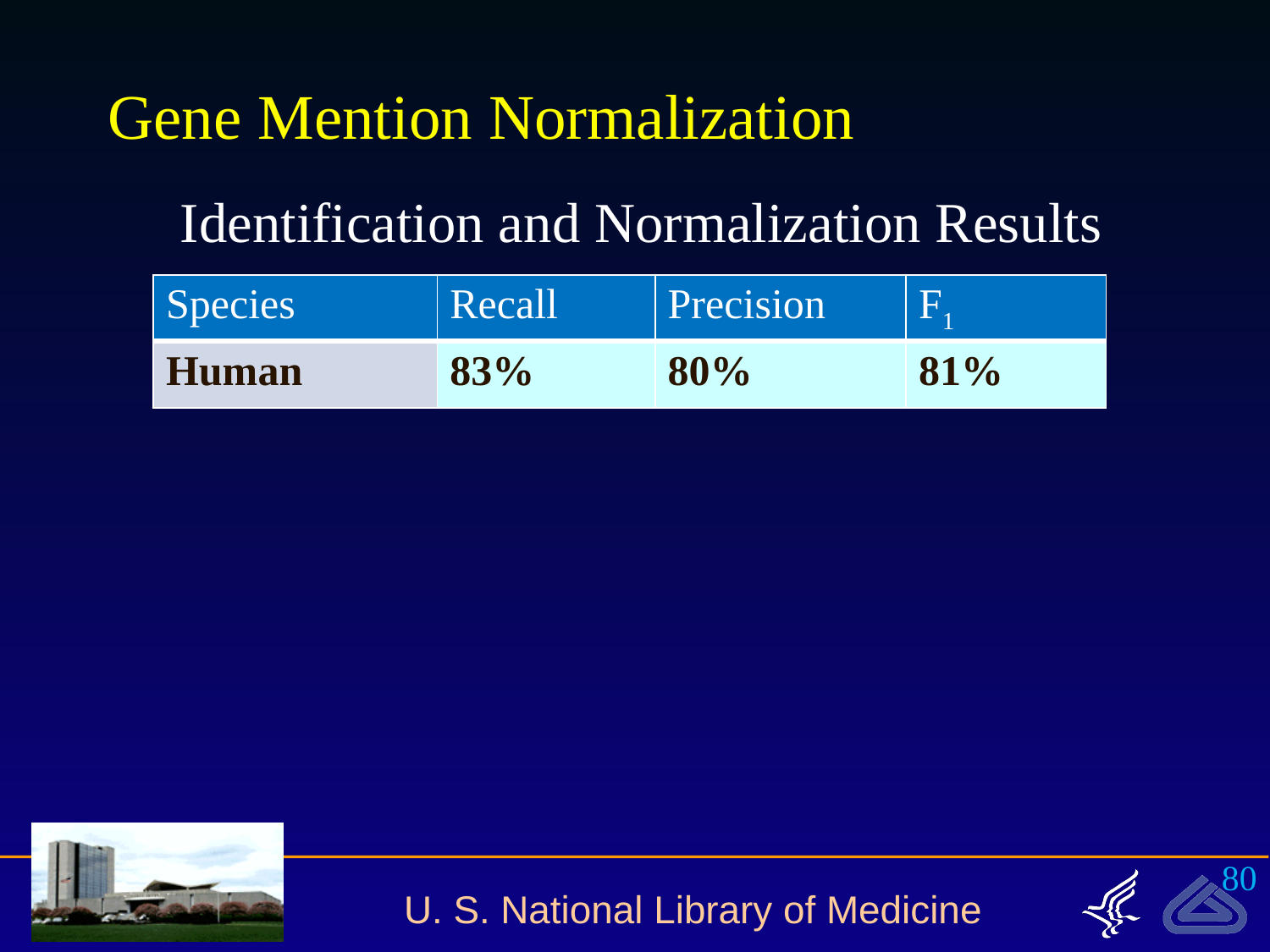

# Gene Mention Normalization
Identification and Normalization Results
| Species | Recall | Precision | F1 |
| --- | --- | --- | --- |
| Human | 83% | 80% | 81% |
80